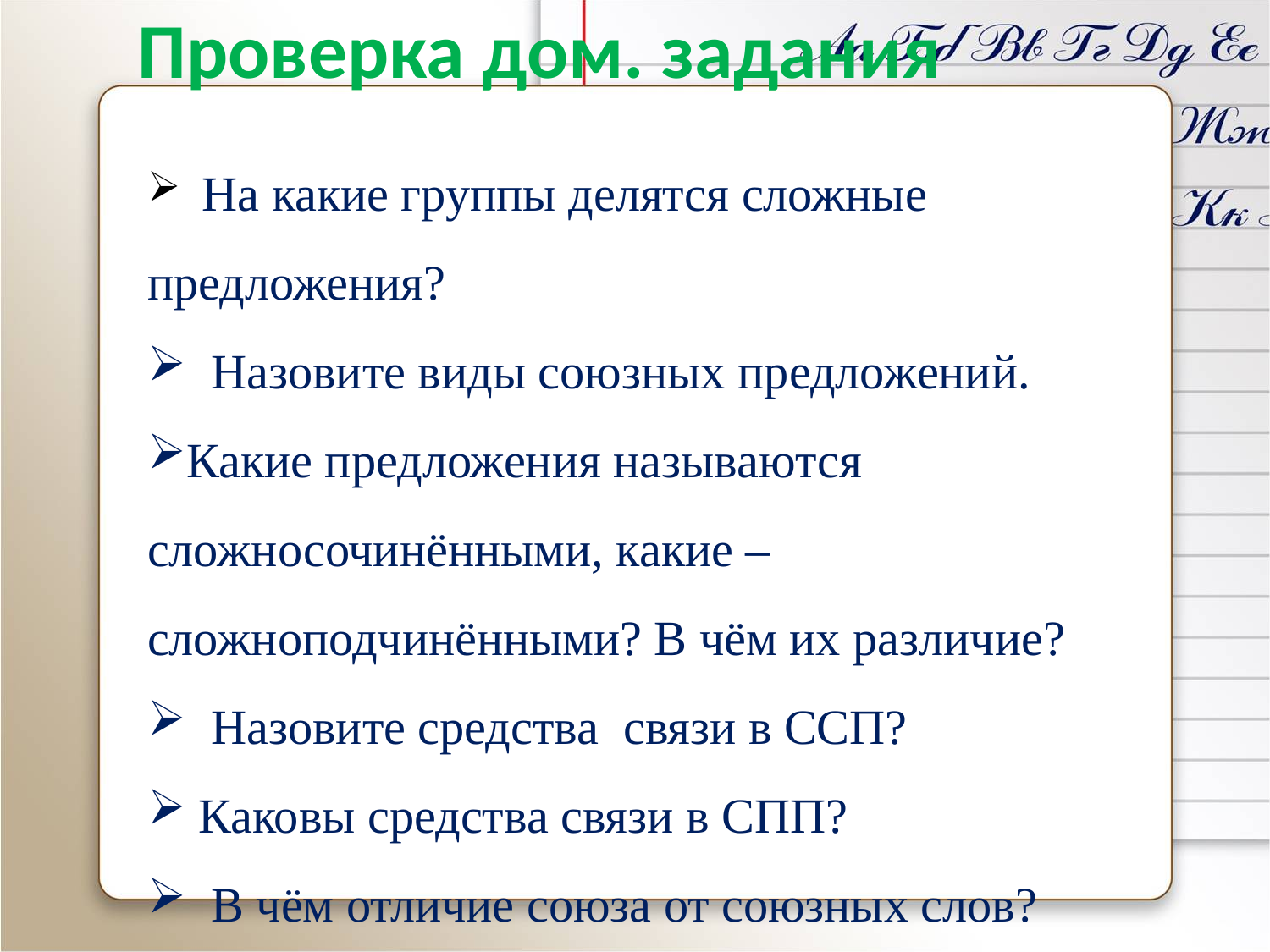

Проверка дом. задания
  На какие группы делятся сложные предложения?
  Назовите виды союзных предложений.
Какие предложения называются сложносочинёнными, какие – сложноподчинёнными? В чём их различие?
  Назовите средства  связи в ССП?
 Каковы средства связи в СПП?
  В чём отличие союза от союзных слов?